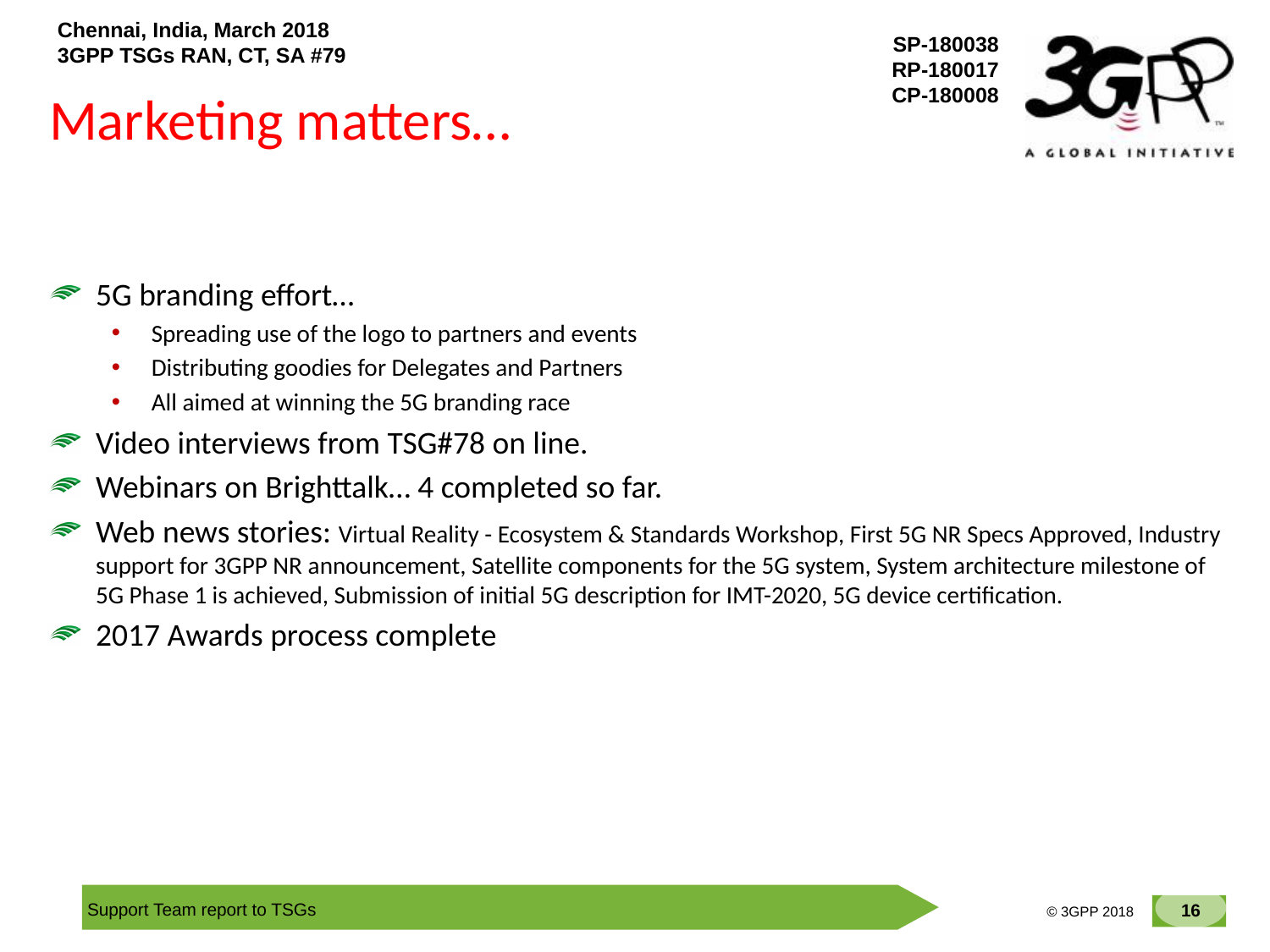

# Marketing matters…

5G branding effort…
Spreading use of the logo to partners and events
Distributing goodies for Delegates and Partners
All aimed at winning the 5G branding race
Video interviews from TSG#78 on line.
Webinars on Brighttalk… 4 completed so far.
Web news stories: Virtual Reality - Ecosystem & Standards Workshop, First 5G NR Specs Approved, Industry support for 3GPP NR announcement, Satellite components for the 5G system, System architecture milestone of 5G Phase 1 is achieved, Submission of initial 5G description for IMT-2020, 5G device certification.
2017 Awards process complete